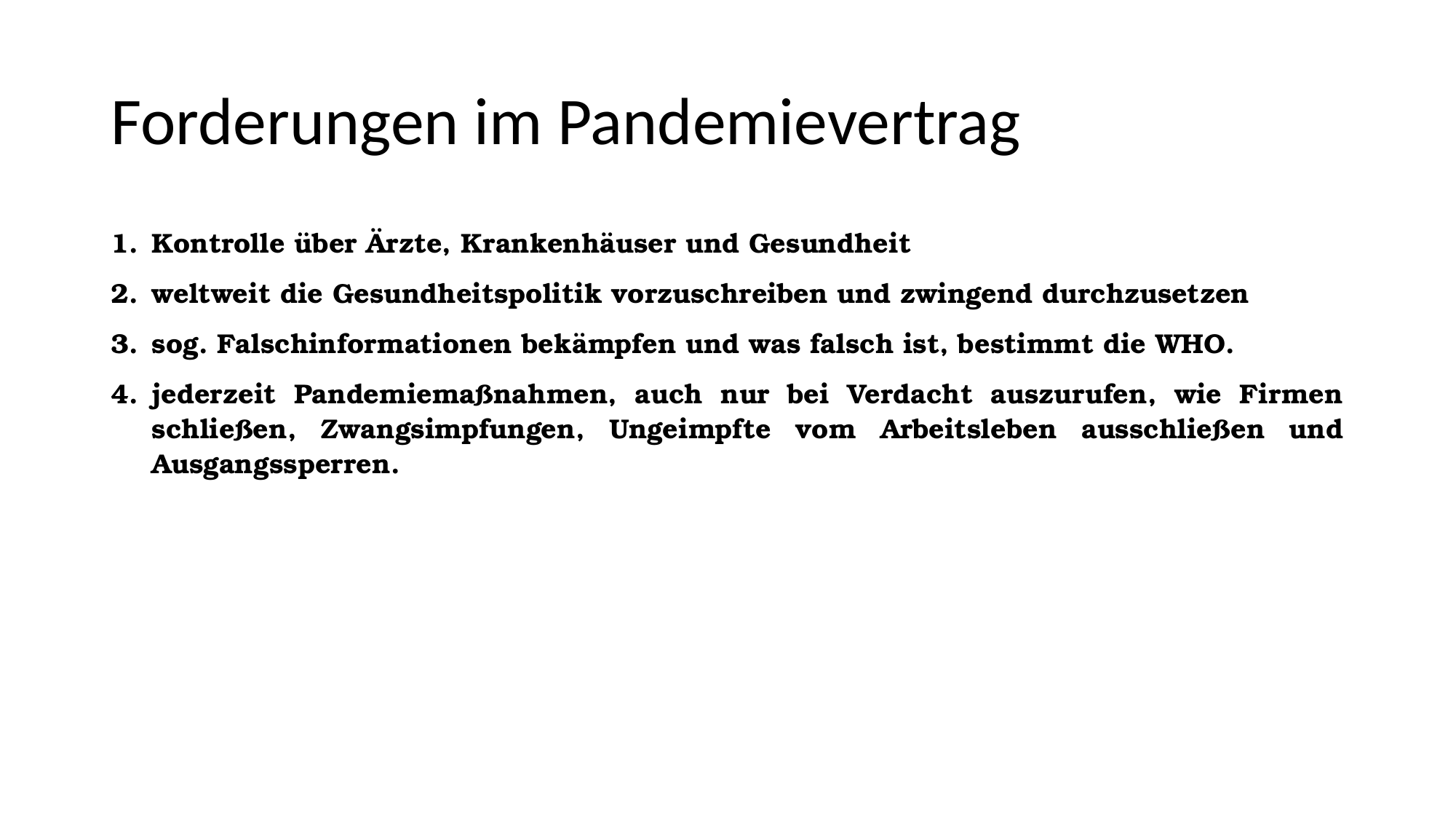

# Forderungen im Pandemievertrag
Kontrolle über Ärzte, Krankenhäuser und Gesundheit
weltweit die Gesundheitspolitik vorzuschreiben und zwingend durchzusetzen
sog. Falschinformationen bekämpfen und was falsch ist, bestimmt die WHO.
jederzeit Pandemiemaßnahmen, auch nur bei Verdacht auszurufen, wie Firmen schließen, Zwangsimpfungen, Ungeimpfte vom Arbeitsleben ausschließen und Ausgangssperren.